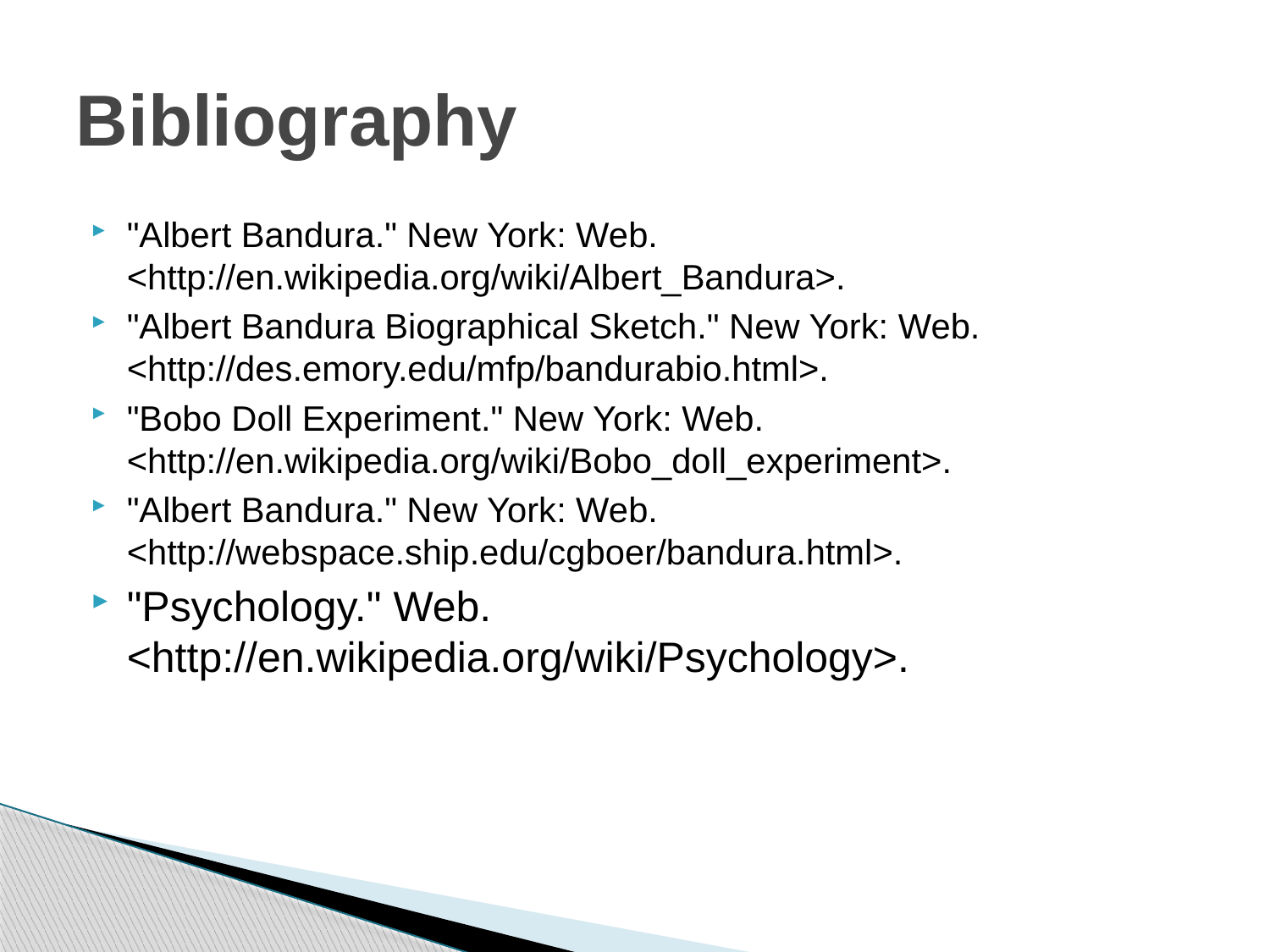

# Bibliography
"Albert Bandura." New York: Web. <http://en.wikipedia.org/wiki/Albert_Bandura>.
"Albert Bandura Biographical Sketch." New York: Web. <http://des.emory.edu/mfp/bandurabio.html>.
"Bobo Doll Experiment." New York: Web. <http://en.wikipedia.org/wiki/Bobo_doll_experiment>.
"Albert Bandura." New York: Web. <http://webspace.ship.edu/cgboer/bandura.html>.
"Psychology." Web. <http://en.wikipedia.org/wiki/Psychology>.